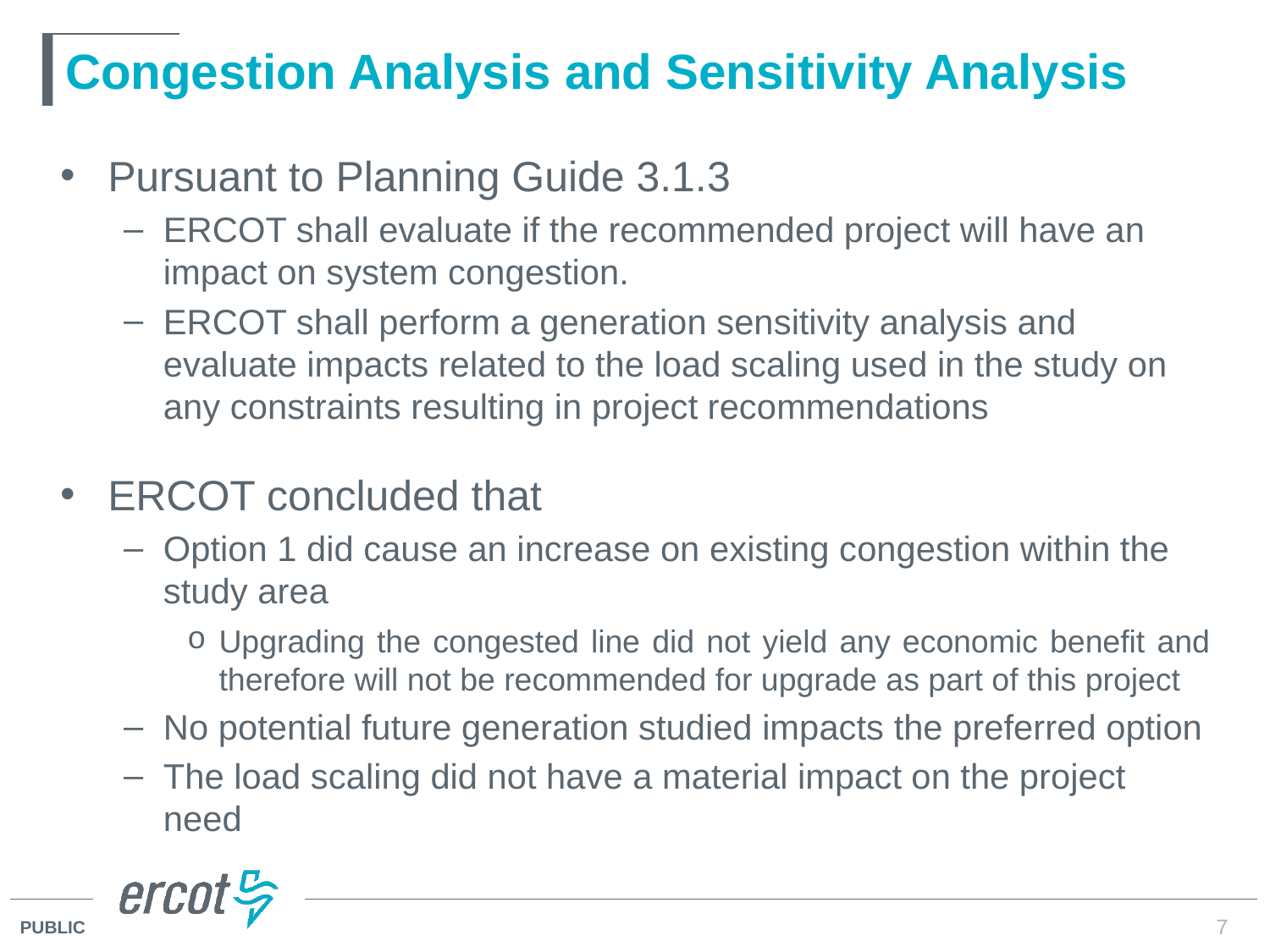

# Congestion Analysis and Sensitivity Analysis
Pursuant to Planning Guide 3.1.3
ERCOT shall evaluate if the recommended project will have an impact on system congestion.
ERCOT shall perform a generation sensitivity analysis and evaluate impacts related to the load scaling used in the study on any constraints resulting in project recommendations
ERCOT concluded that
Option 1 did cause an increase on existing congestion within the study area
Upgrading the congested line did not yield any economic benefit and therefore will not be recommended for upgrade as part of this project
No potential future generation studied impacts the preferred option
The load scaling did not have a material impact on the project need
7